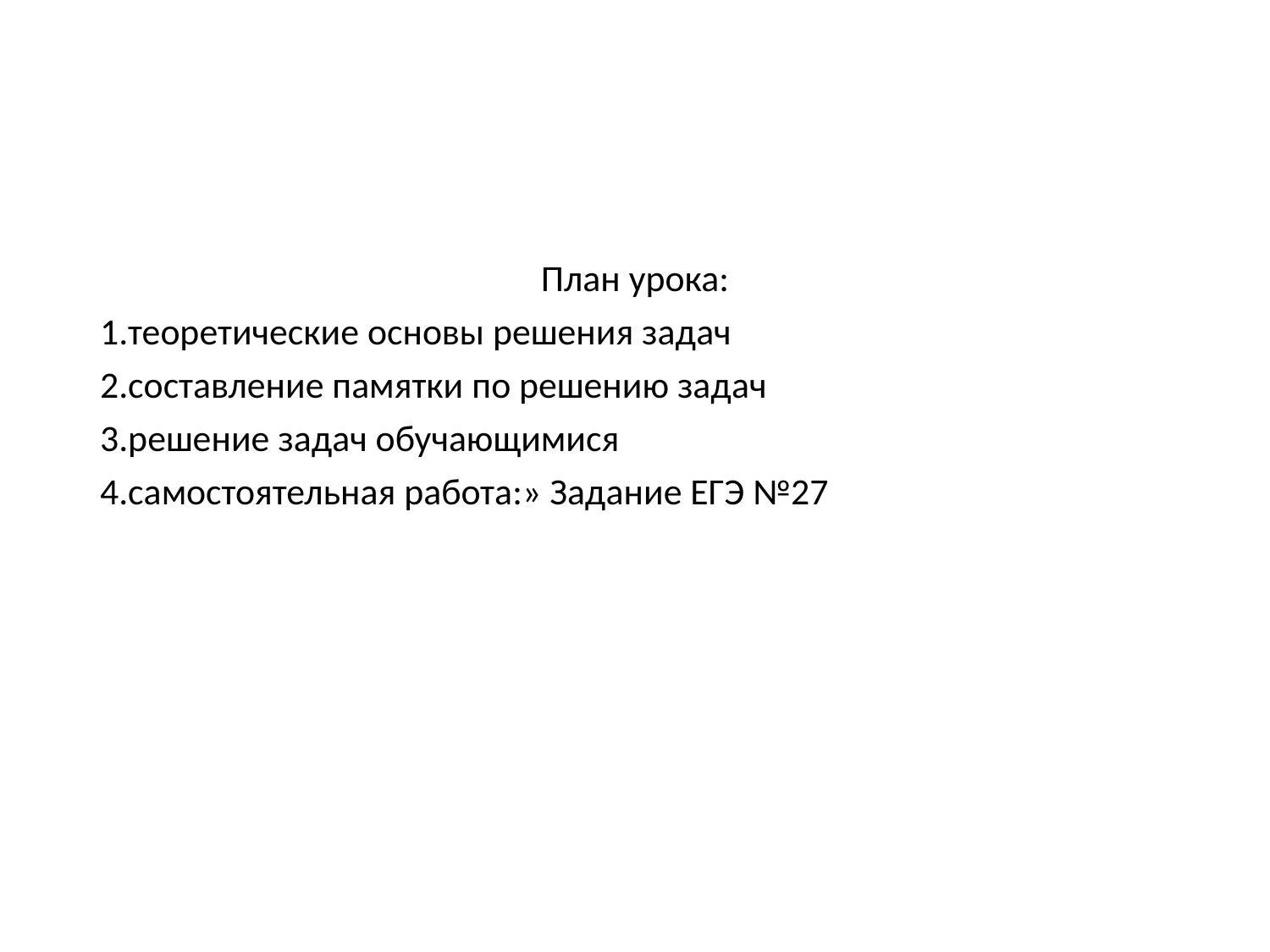

План урока:
1.теоретические основы решения задач
2.составление памятки по решению задач
3.решение задач обучающимися
4.самостоятельная работа:» Задание ЕГЭ №27